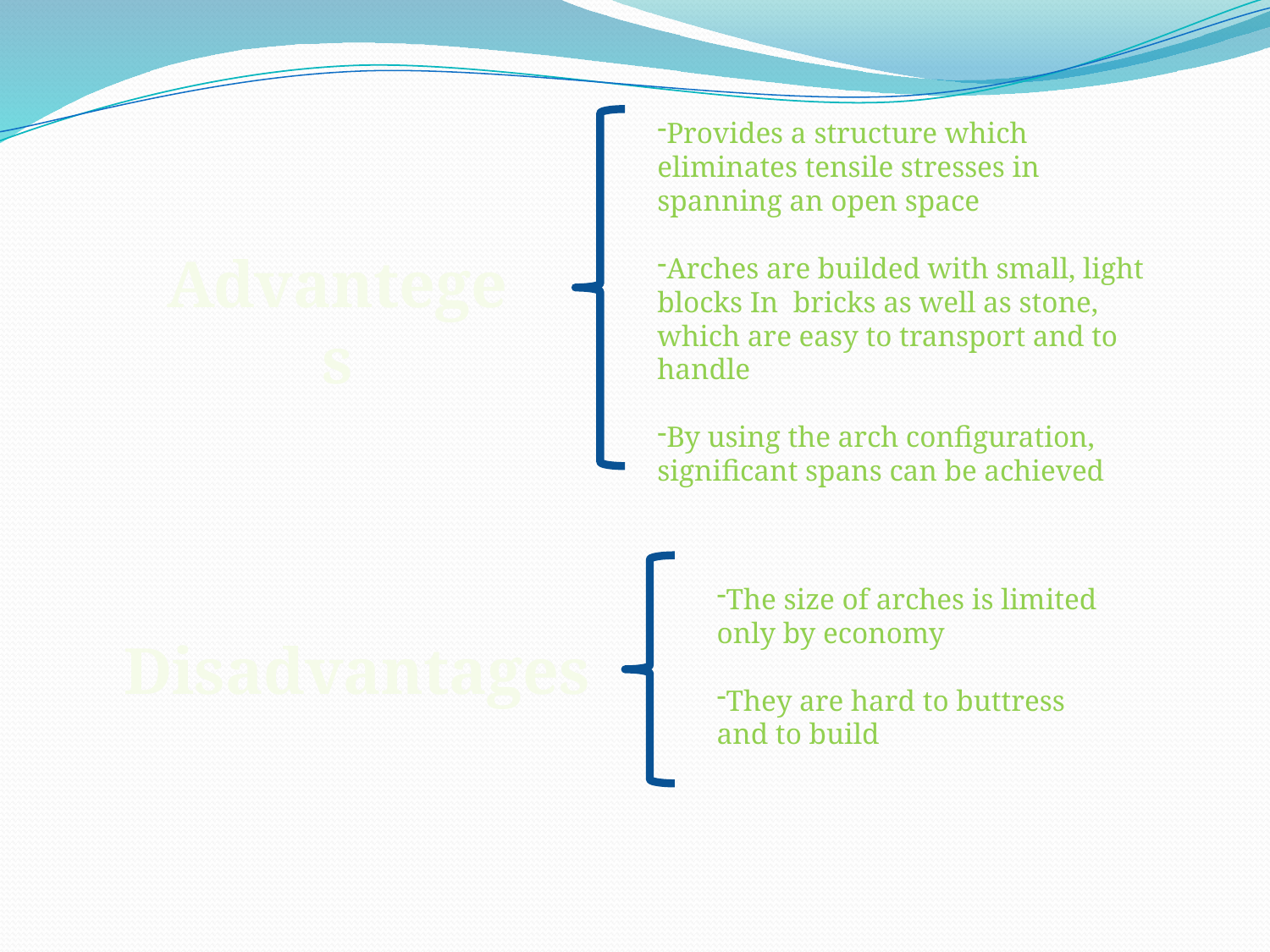

Provides a structure which eliminates tensile stresses in spanning an open space

Arches are builded with small, light blocks In  bricks as well as stone, which are easy to transport and to handle

By using the arch configuration, significant spans can be achieved

Advanteges

The size of arches is limited only by economy

They are hard to buttress and to build
Disadvantages